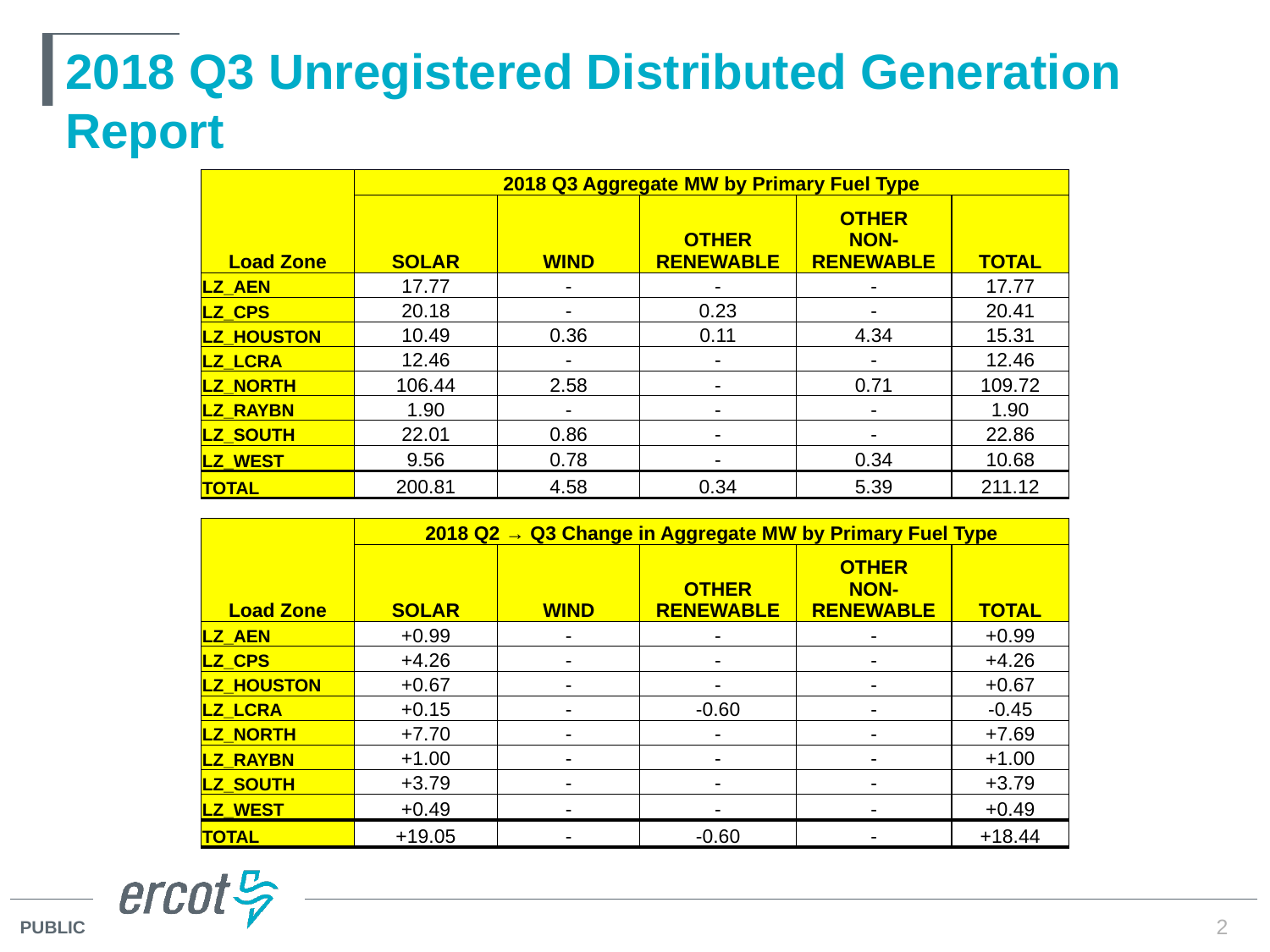

# 2018 Q3 Unregistered Distributed Generation Report
| Load Zone | 2018 Q3 Aggregate MW by Primary Fuel Type |  |  |  |  |
| --- | --- | --- | --- | --- | --- |
|  | SOLAR | WIND | OTHER RENEWABLE | OTHER NON-RENEWABLE | TOTAL |
| LZ\_AEN | 17.77 | - | - | - | 17.77 |
| LZ\_CPS | 20.18 | - | 0.23 | - | 20.41 |
| LZ\_HOUSTON | 10.49 | 0.36 | 0.11 | 4.34 | 15.31 |
| LZ\_LCRA | 12.46 | - | - | - | 12.46 |
| LZ\_NORTH | 106.44 | 2.58 | - | 0.71 | 109.72 |
| LZ\_RAYBN | 1.90 | - | - | - | 1.90 |
| LZ\_SOUTH | 22.01 | 0.86 | - | - | 22.86 |
| LZ\_WEST | 9.56 | 0.78 | - | 0.34 | 10.68 |
| TOTAL | 200.81 | 4.58 | 0.34 | 5.39 | 211.12 |
| Load Zone | 2018 Q2 → Q3 Change in Aggregate MW by Primary Fuel Type |  |  |  |  |
| --- | --- | --- | --- | --- | --- |
|  | SOLAR | WIND | OTHER RENEWABLE | OTHER NON-RENEWABLE | TOTAL |
| LZ\_AEN | +0.99 | - | - | - | +0.99 |
| LZ\_CPS | +4.26 | - | - | - | +4.26 |
| LZ\_HOUSTON | +0.67 | - | - | - | +0.67 |
| LZ\_LCRA | +0.15 | - | -0.60 | - | -0.45 |
| LZ\_NORTH | +7.70 | - | - | - | +7.69 |
| LZ\_RAYBN | +1.00 | - | - | - | +1.00 |
| LZ\_SOUTH | +3.79 | - | - | - | +3.79 |
| LZ\_WEST | +0.49 | - | - | - | +0.49 |
| TOTAL | +19.05 | - | -0.60 | - | +18.44 |
2